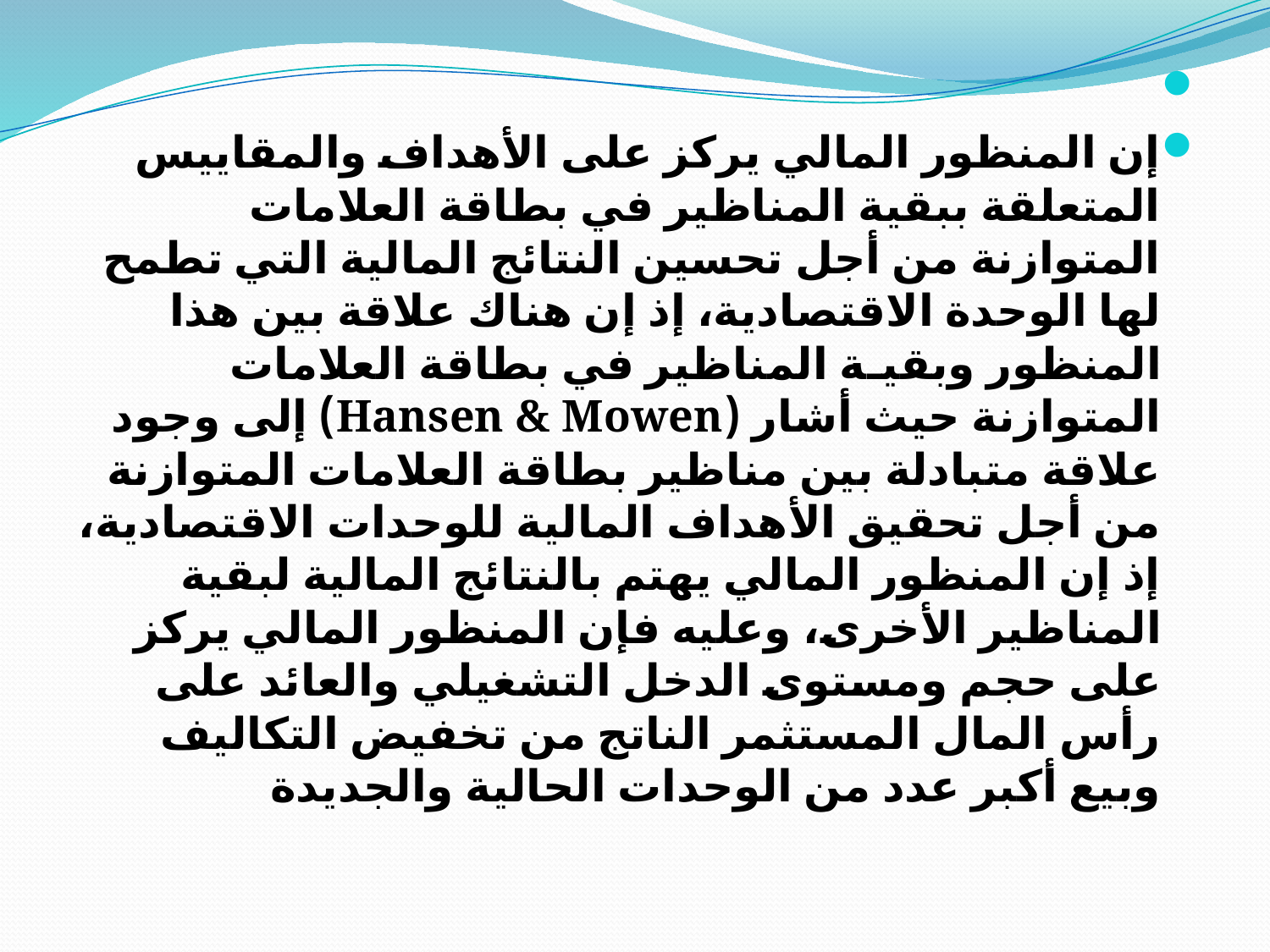

#

إن المنظور المالي يركز على الأهداف والمقاييس المتعلقة ببقية المناظير في بطاقة العلامات المتوازنة من أجل تحسين النتائج المالية التي تطمح لها الوحدة الاقتصادية، إذ إن هناك علاقة بين هذا المنظور وبقيـة المناظير في بطاقة العلامات المتوازنة حيث أشار (Hansen & Mowen) إلى وجود علاقة متبادلة بين مناظير بطاقة العلامات المتوازنة من أجل تحقيق الأهداف المالية للوحدات الاقتصادية، إذ إن المنظور المالي يهتم بالنتائج المالية لبقية المناظير الأخرى، وعليه فإن المنظور المالي يركز على حجم ومستوى الدخل التشغيلي والعائد على رأس المال المستثمر الناتج من تخفيض التكاليف وبيع أكبر عدد من الوحدات الحالية والجديدة